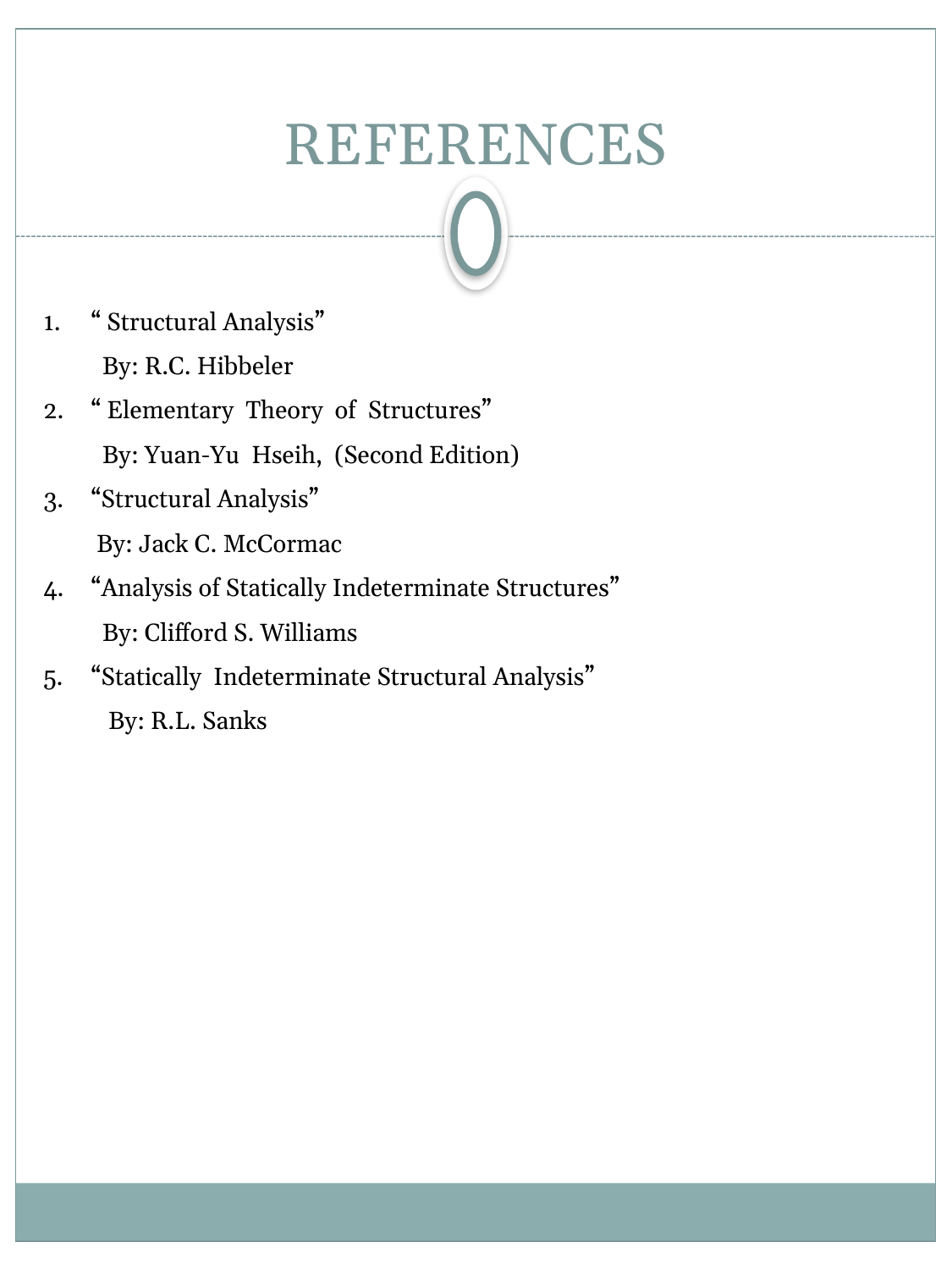

# REFERENCES
“ Structural Analysis”
          By: R.C. Hibbeler
“ Elementary  Theory  of  Structures”
          By: Yuan-Yu  Hseih,  (Second Edition)
“Structural Analysis”
         By: Jack C. McCormac
“Analysis of Statically Indeterminate Structures”
          By: Clifford S. Williams
“Statically  Indeterminate Structural Analysis”
           By: R.L. Sanks